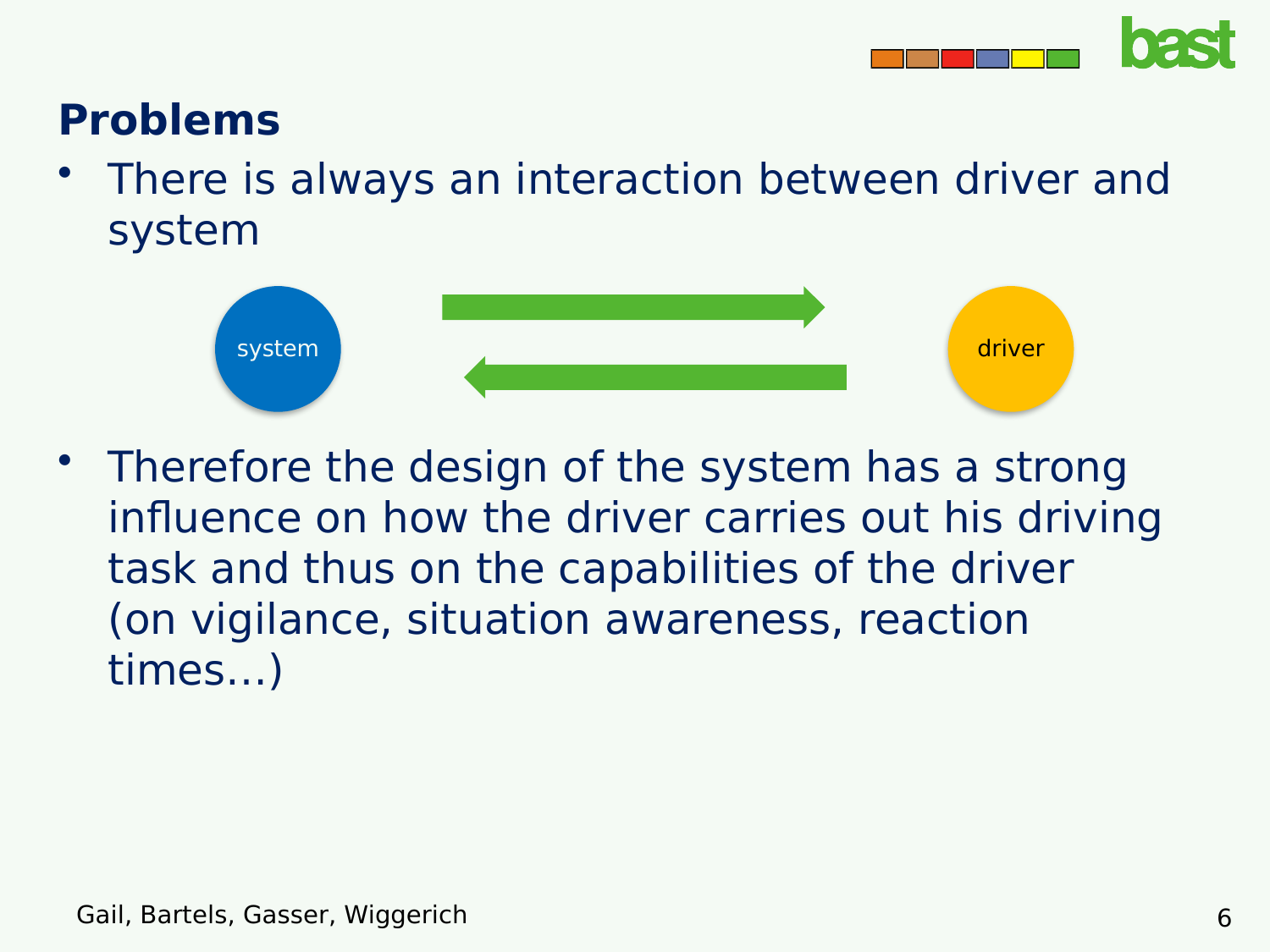

Problems
There is always an interaction between driver and system

Therefore the design of the system has a strong influence on how the driver carries out his driving task and thus on the capabilities of the driver
(on vigilance, situation awareness, reaction times…)

system

driver

Gail, Bartels, Gasser, Wiggerich
6